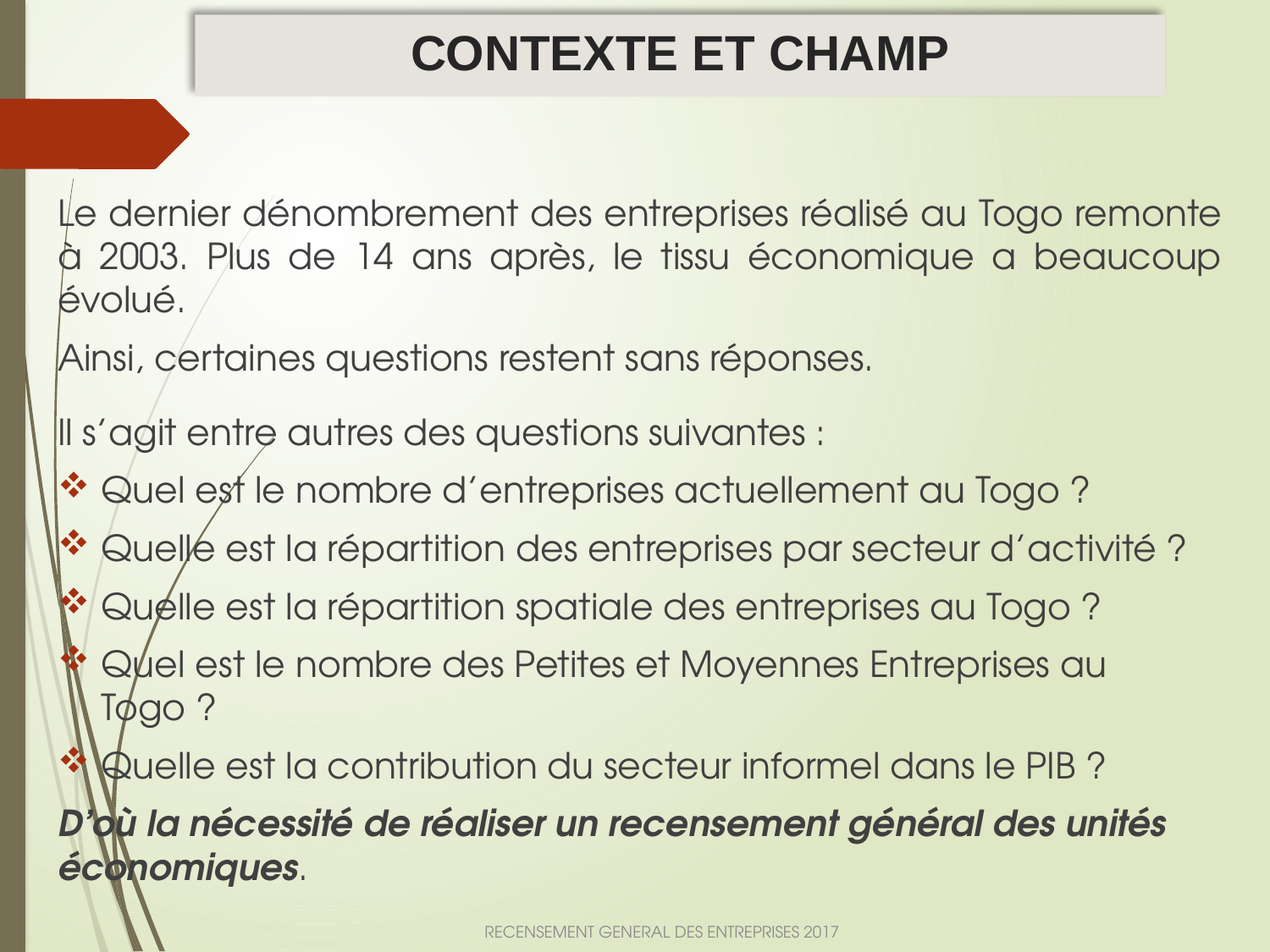

# CONTEXTE ET CHAMP

Le dernier dénombrement des entreprises réalisé au Togo remonte à 2003. Plus de 14 ans après, le tissu économique a beaucoup évolué.
Ainsi, certaines questions restent sans réponses.

Il s’agit entre autres des questions suivantes :
Quel est le nombre d’entreprises actuellement au Togo ?
Quelle est la répartition des entreprises par secteur d’activité ?
Quelle est la répartition spatiale des entreprises au Togo ?
Quel est le nombre des Petites et Moyennes Entreprises au Togo ?
Quelle est la contribution du secteur informel dans le PIB ?
D’où la nécessité de réaliser un recensement général des unités économiques.

RECENSEMENT GENERAL DES ENTREPRISES 2017